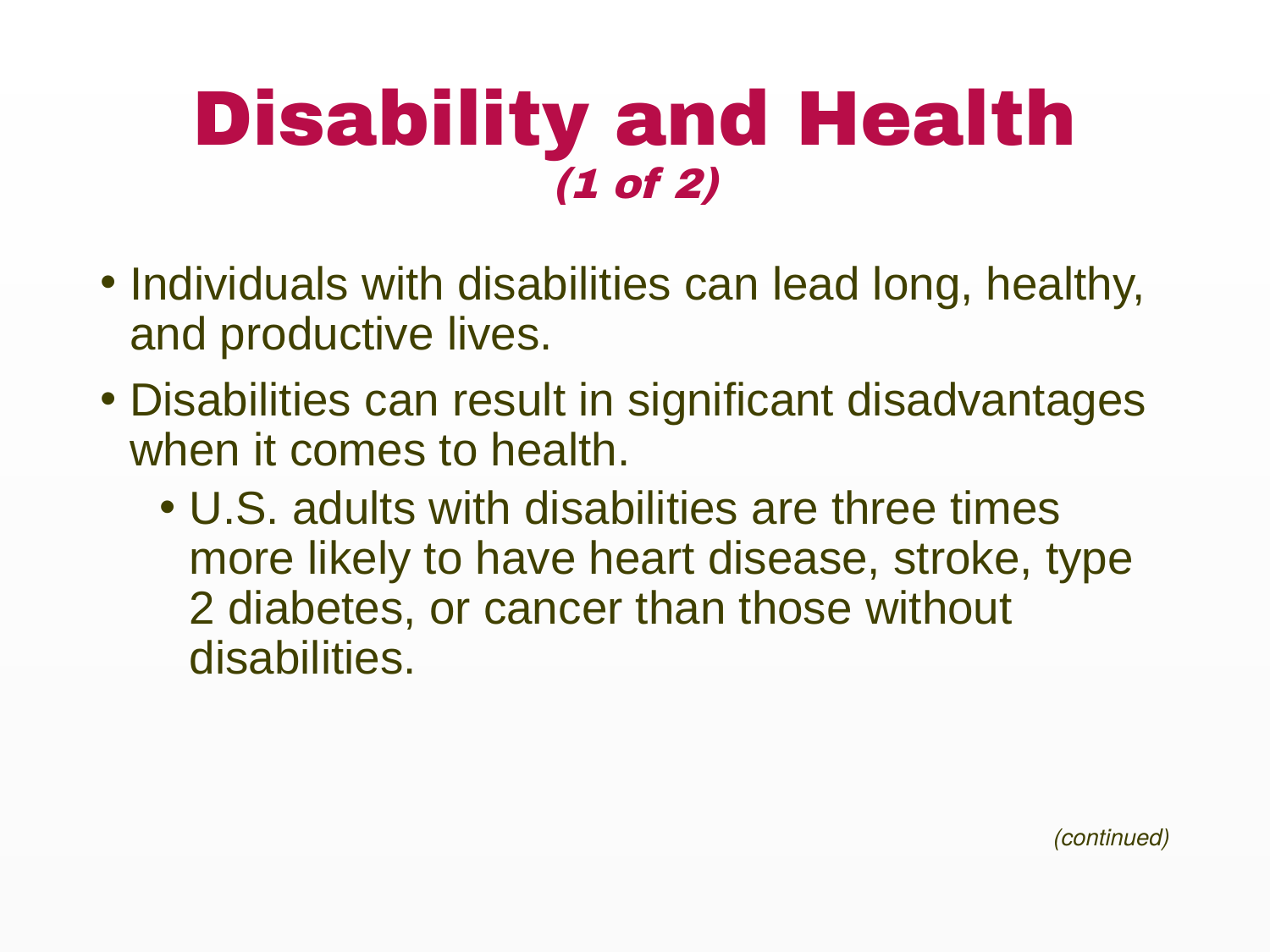

# Disability and Health (1 of 2)
Individuals with disabilities can lead long, healthy, and productive lives.
Disabilities can result in significant disadvantages when it comes to health.
U.S. adults with disabilities are three times more likely to have heart disease, stroke, type 2 diabetes, or cancer than those without disabilities.

(continued)